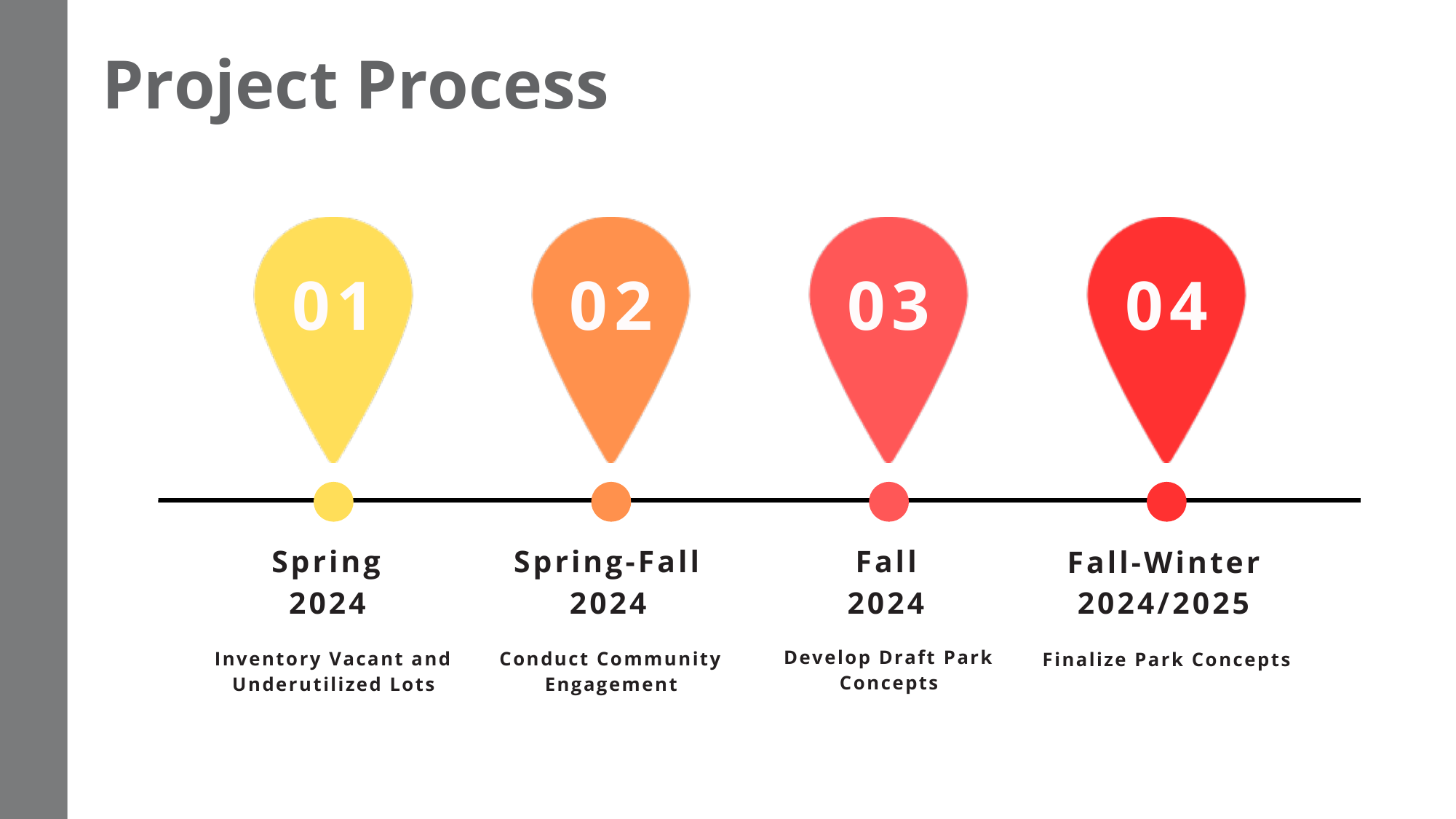

# Project Process

01
02
03
04

Spring 2024
Spring-Fall 2024
Fall
2024
Fall-Winter
2024/2025
Develop Draft Park Concepts
Conduct Community Engagement
Inventory Vacant and Underutilized Lots
Finalize Park Concepts